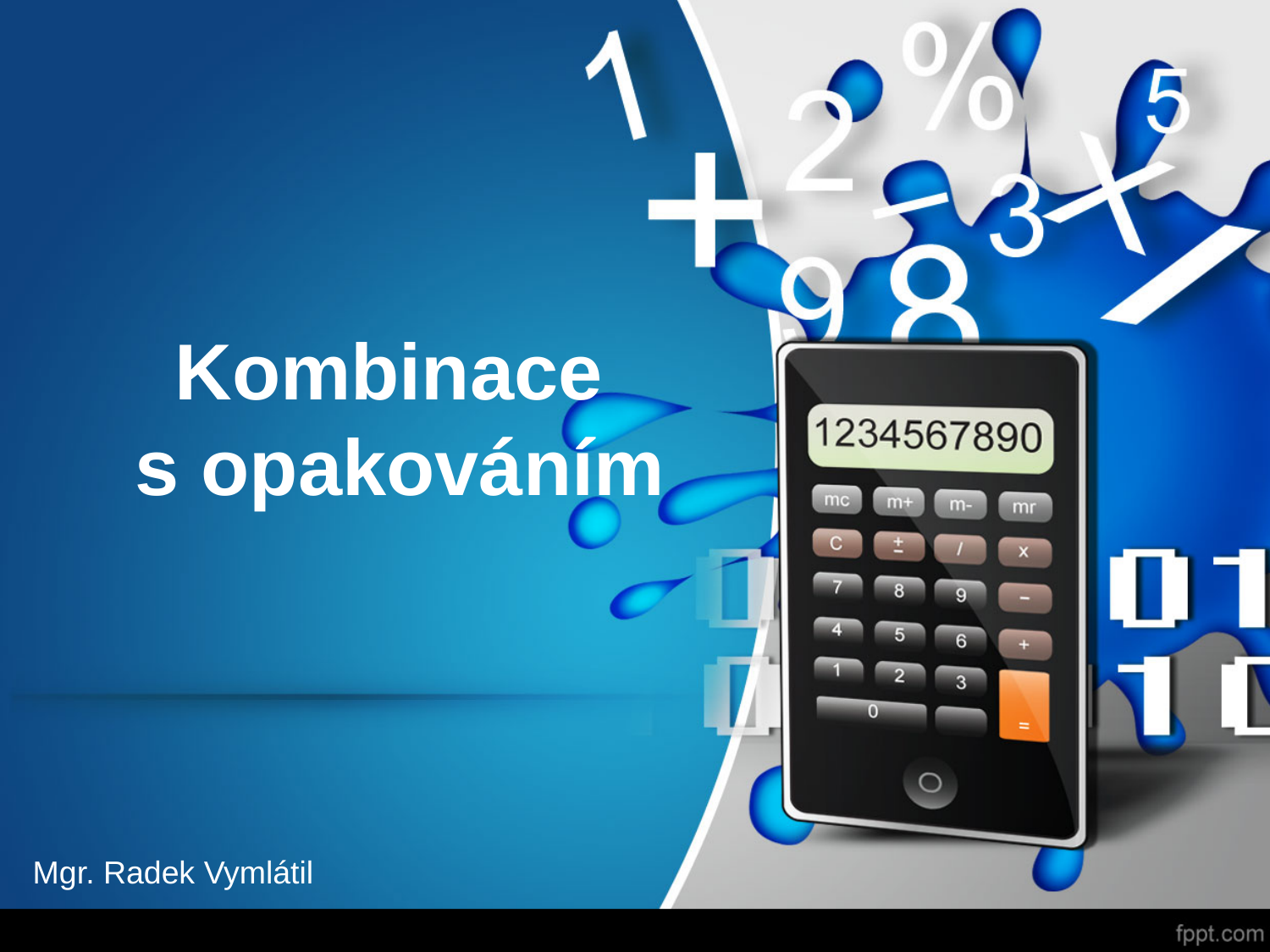

# Kombinace s opakováním
Mgr. Radek Vymlátil